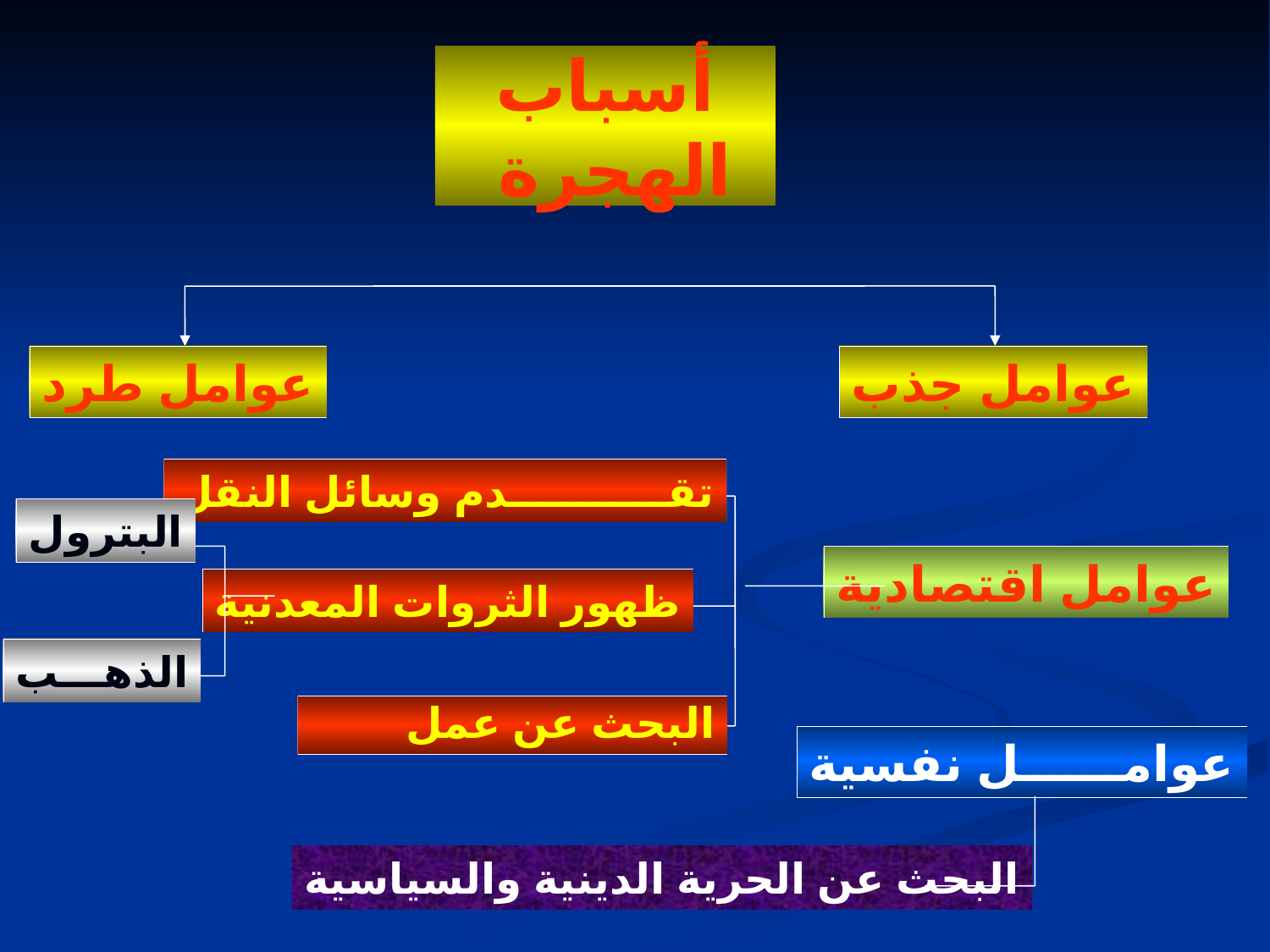

# أسباب الهجرة

عوامل طرد
عوامل جذب
تقـــــــــــدم وسائل النقل

البترول

عوامل اقتصادية
ظهور الثروات المعدنية

الذهـــب

البحث عن عمل

عوامــــــل نفسية

البحث عن الحرية الدينية والسياسية